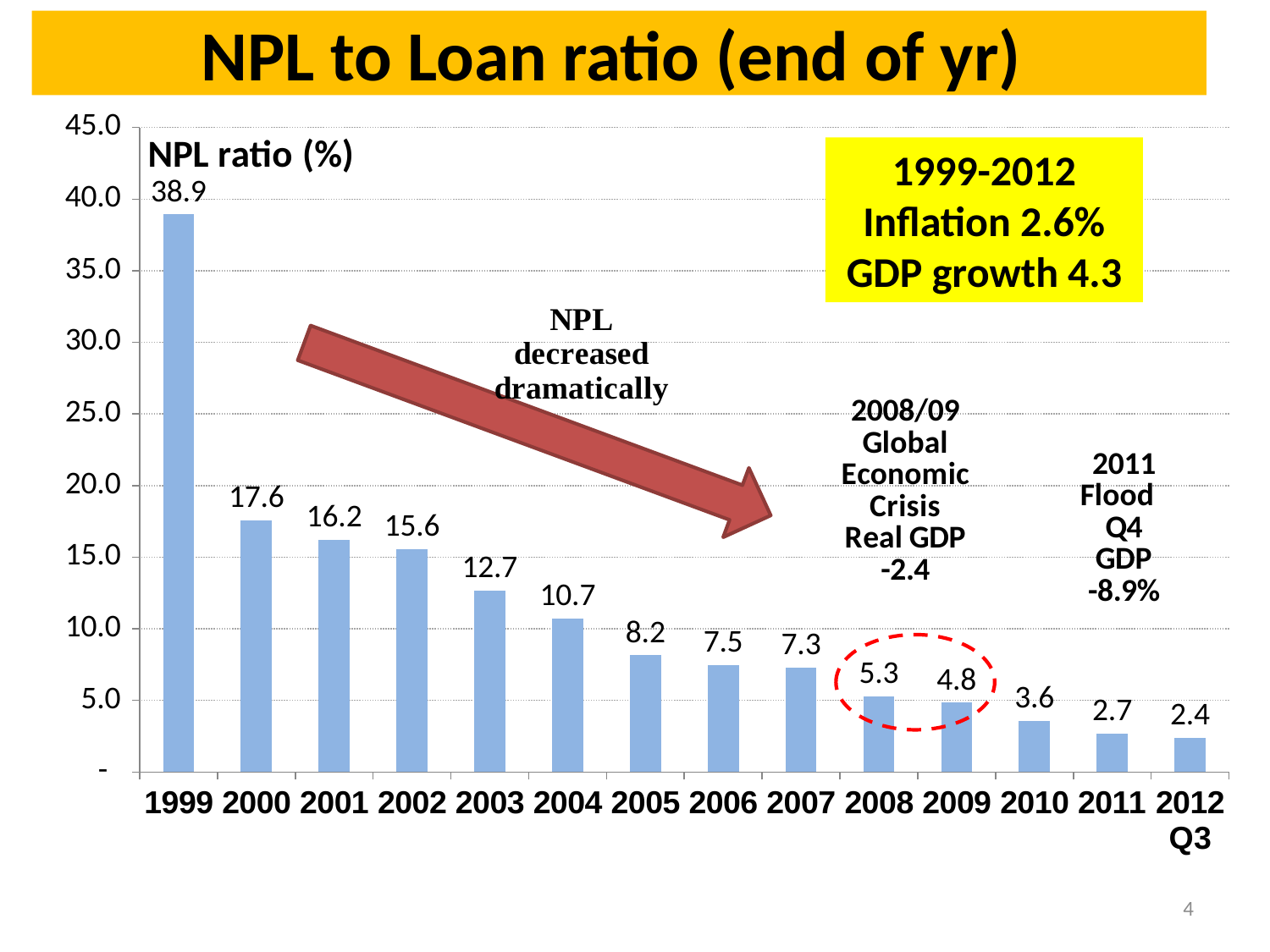

NPL to Loan ratio (end of yr)

### Chart: NPL ratio (%)

| Category | Column1 |
|---|---|
| 1999 | 38.93283178268649 |
| 2000 | 17.599886847151485 |
| 2001 | 16.2 |
| 2002 | 15.576033851561952 |
| 2003 | 12.693262998369534 |
| 2004 | 10.721751675454847 |
| 2005 | 8.155533932042667 |
| 2006 | 7.463726450992339 |
| 2007 | 7.306291350811678 |
| 2008 | 5.285877805645376 |
| 2009 | 4.847539403173436 |
| 2010 | 3.5588150815298283 |
| 2011 | 2.7081861596564547 |
| 2012Q3 | 2.4 |
1999-2012
Inflation 2.6%
GDP growth 4.3
4